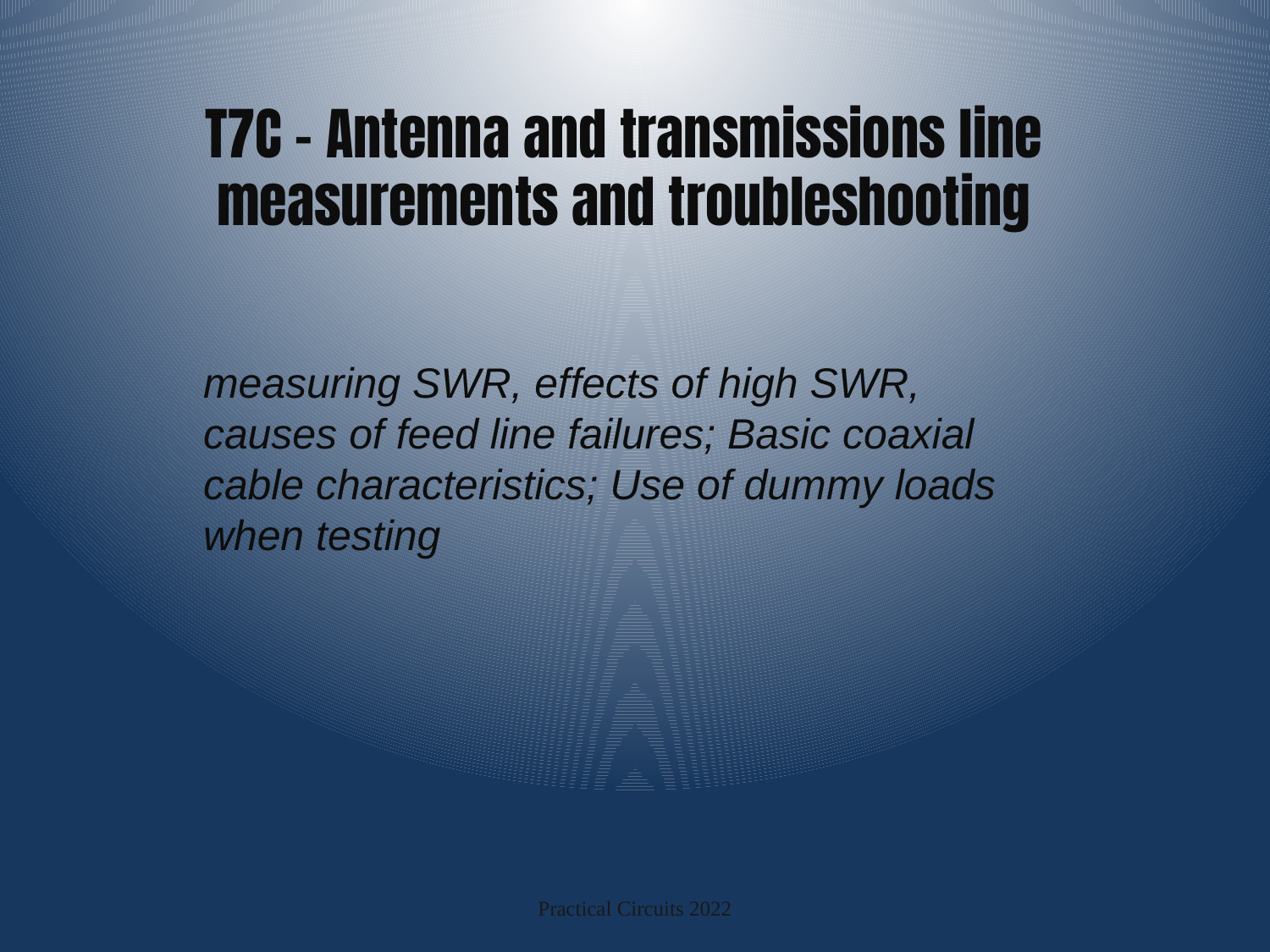

# T7C – Antenna and transmissions line measurements and troubleshooting
measuring SWR, effects of high SWR, causes of feed line failures; Basic coaxial cable characteristics; Use of dummy loads when testing
Practical Circuits 2022